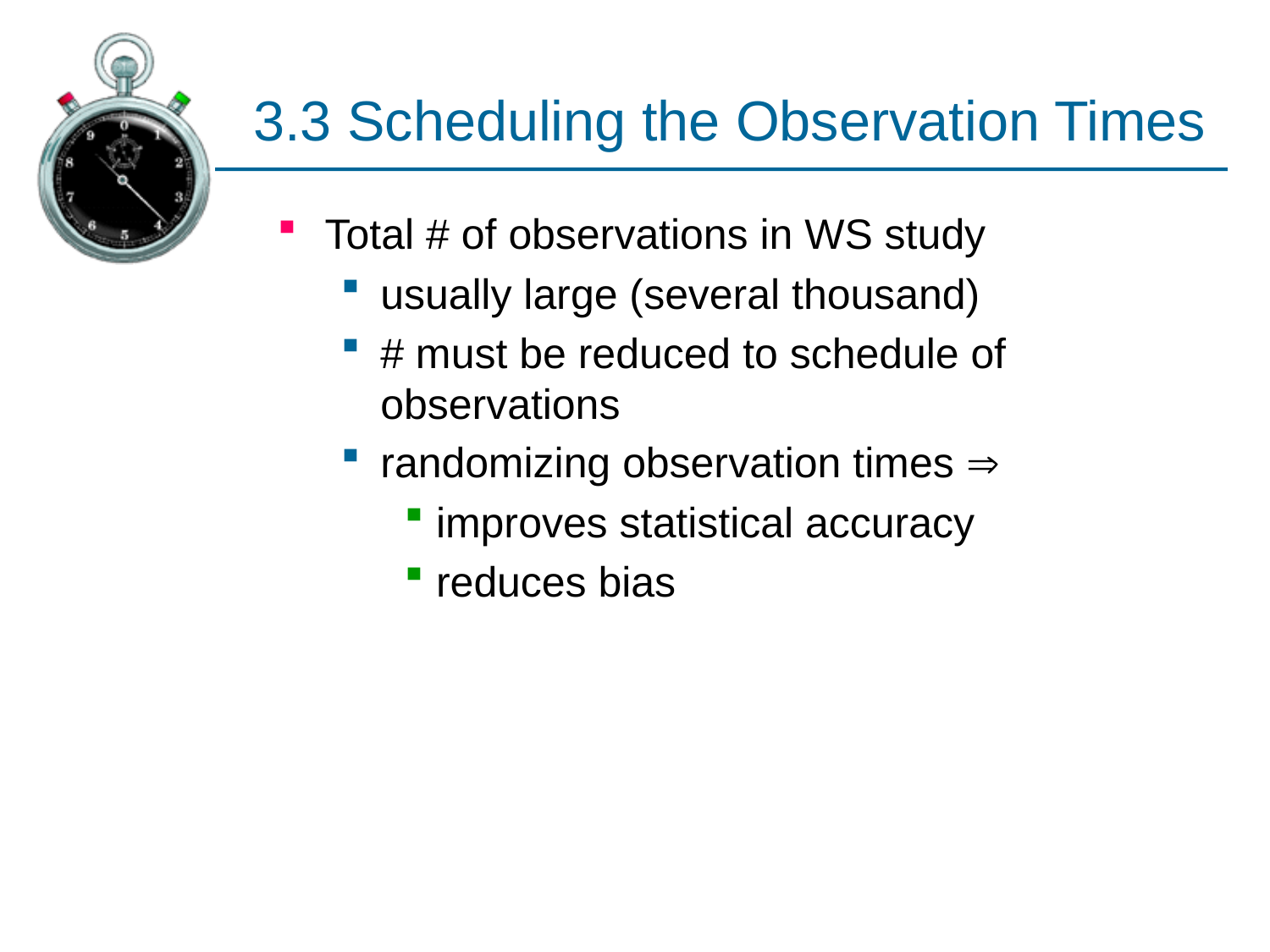

# 3.3 Scheduling the Observation Times
Total # of observations in WS study
usually large (several thousand)
# must be reduced to schedule of observations
randomizing observation times ⇒
improves statistical accuracy
reduces bias